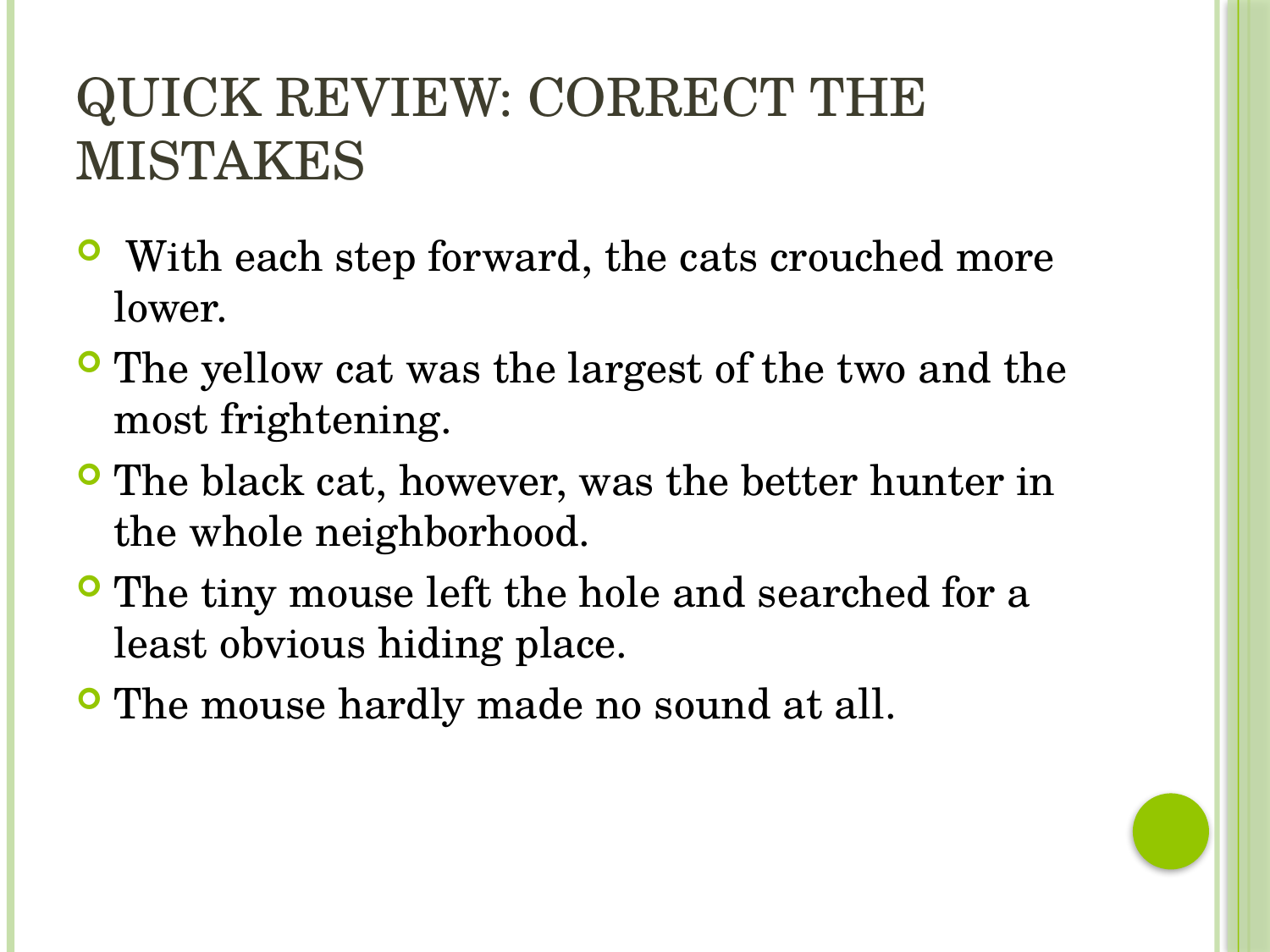

# QUICK REVIEW: CORRECT THE MISTAKES
 With each step forward, the cats crouched more lower.
The yellow cat was the largest of the two and the most frightening.
The black cat, however, was the better hunter in the whole neighborhood.
The tiny mouse left the hole and searched for a least obvious hiding place.
The mouse hardly made no sound at all.